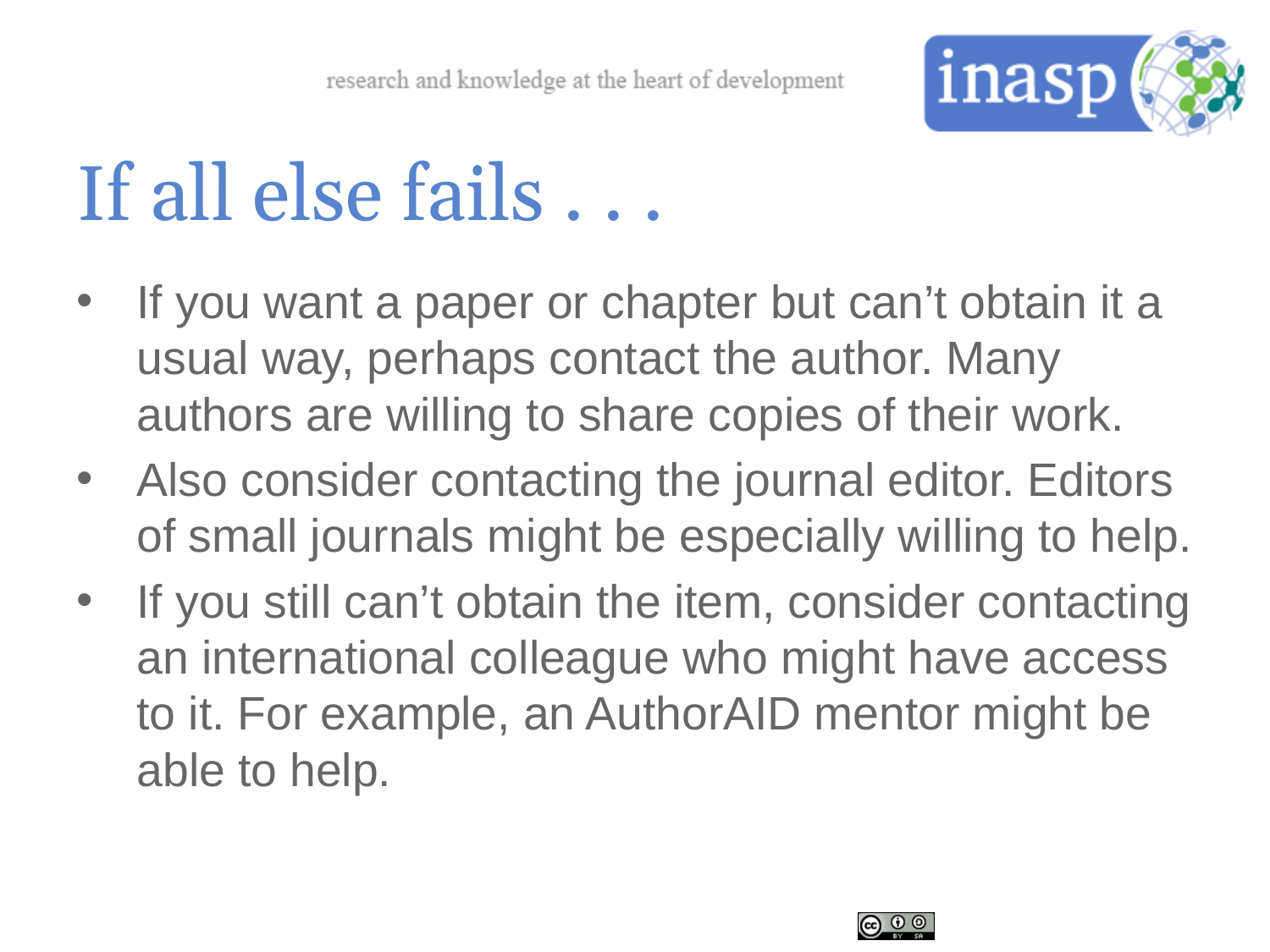

# If all else fails . . .
If you want a paper or chapter but can’t obtain it a usual way, perhaps contact the author. Many authors are willing to share copies of their work.
Also consider contacting the journal editor. Editors of small journals might be especially willing to help.
If you still can’t obtain the item, consider contacting an international colleague who might have access to it. For example, an AuthorAID mentor might be able to help.